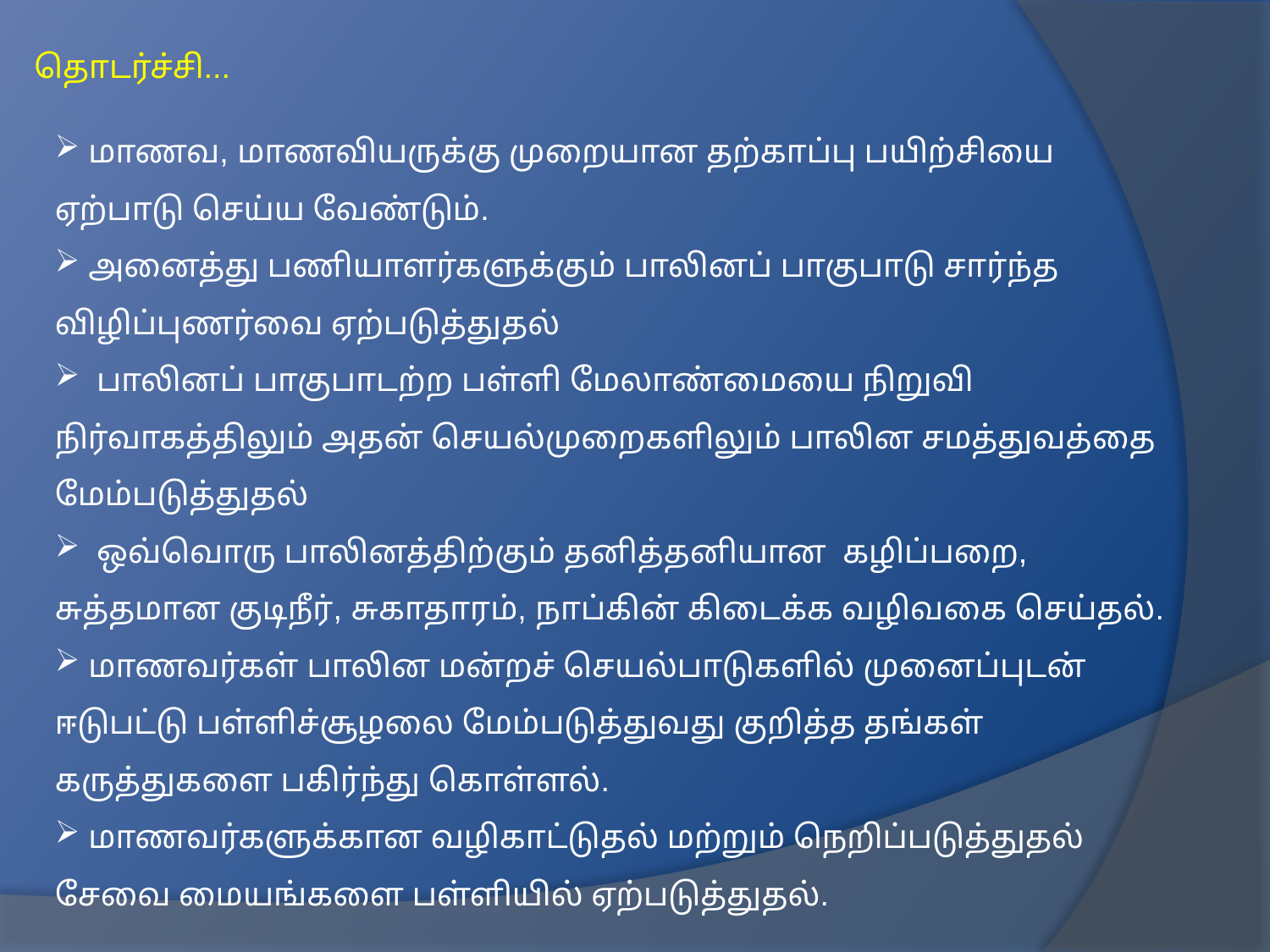

தொடர்ச்சி...
 மாணவ, மாணவியருக்கு முறையான தற்காப்பு பயிற்சியை ஏற்பாடு செய்ய வேண்டும்.
 அனைத்து பணியாளர்களுக்கும் பாலினப் பாகுபாடு சார்ந்த விழிப்புணர்வை ஏற்படுத்துதல்
  பாலினப் பாகுபாடற்ற பள்ளி மேலாண்மையை நிறுவி நிர்வாகத்திலும் அதன் செயல்முறைகளிலும் பாலின சமத்துவத்தை மேம்படுத்துதல்
  ஒவ்வொரு பாலினத்திற்கும் தனித்தனியான  கழிப்பறை, சுத்தமான குடிநீர், சுகாதாரம், நாப்கின் கிடைக்க வழிவகை செய்தல்.
 மாணவர்கள் பாலின மன்றச் செயல்பாடுகளில் முனைப்புடன் ஈடுபட்டு பள்ளிச்சூழலை மேம்படுத்துவது குறித்த தங்கள் கருத்துகளை பகிர்ந்து கொள்ளல்.
 மாணவர்களுக்கான வழிகாட்டுதல் மற்றும் நெறிப்படுத்துதல் சேவை மையங்களை பள்ளியில் ஏற்படுத்துதல்.